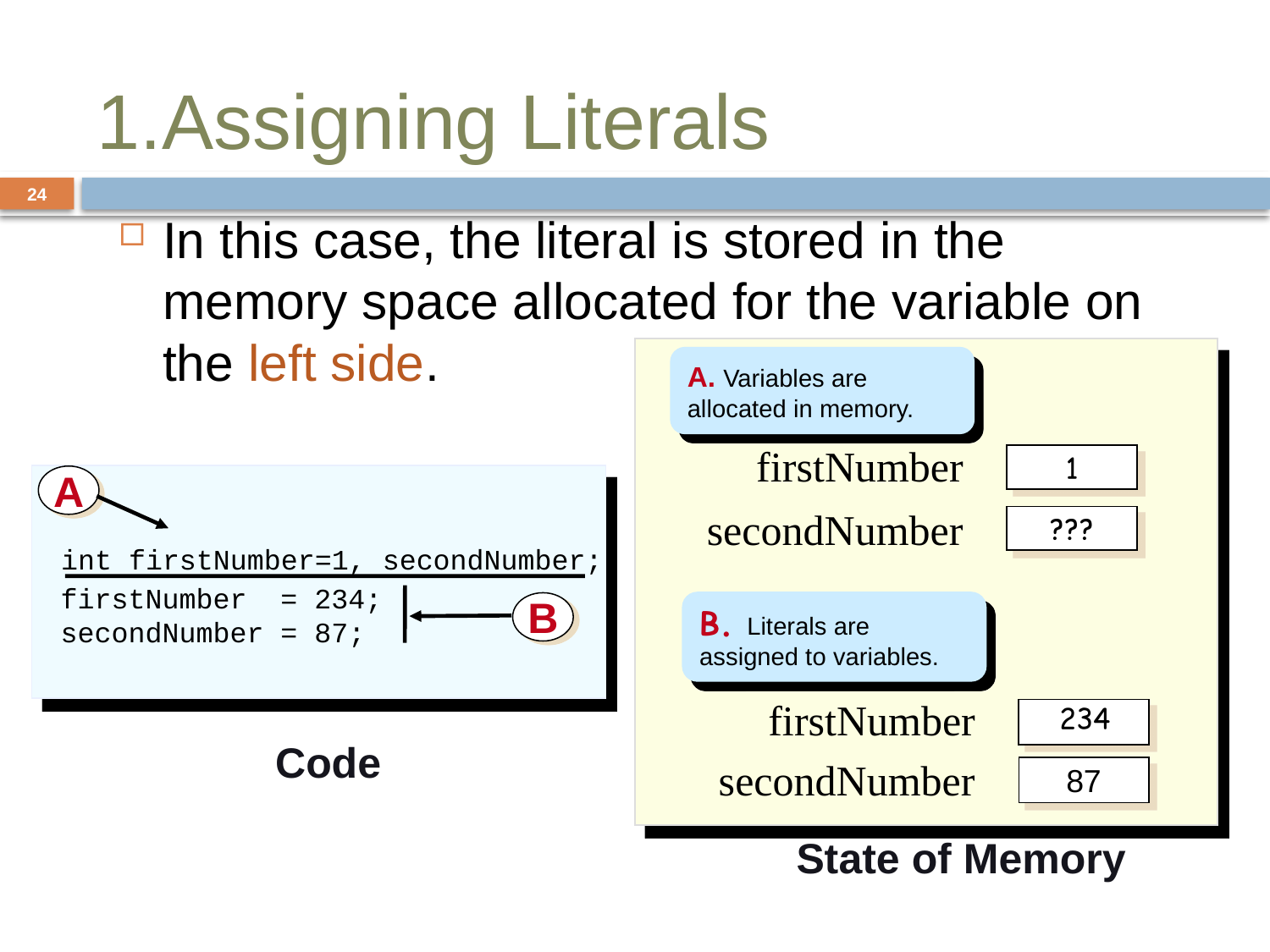

# 1.Assigning Literals
24
In this case, the literal is stored in the memory space allocated for the variable on the left side.

A. Variables are  	allocated in memory.
firstNumber
1

A

int firstNumber=1, secondNumber;
firstNumber  = 234;
secondNumber = 87;

B

secondNumber
???

B. Literals are assigned to variables.
firstNumber
   234

secondNumber
87

Code
State of Memory